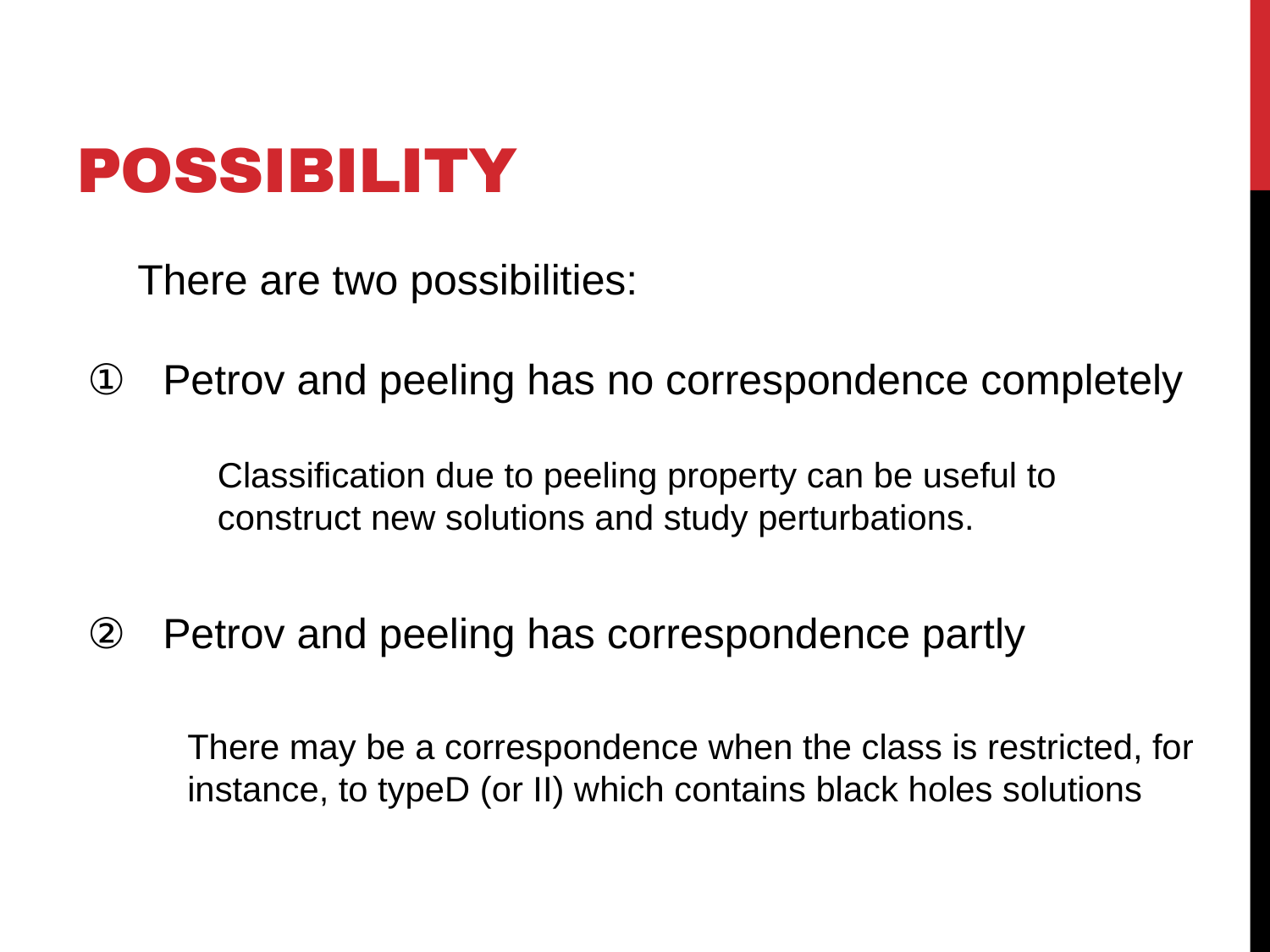

# possibility
There are two possibilities:
 Petrov and peeling has no correspondence completely

 Petrov and peeling has correspondence partly

Classification due to peeling property can be useful to construct new solutions and study perturbations.
There may be a correspondence when the class is restricted, for instance, to typeD (or II) which contains black holes solutions